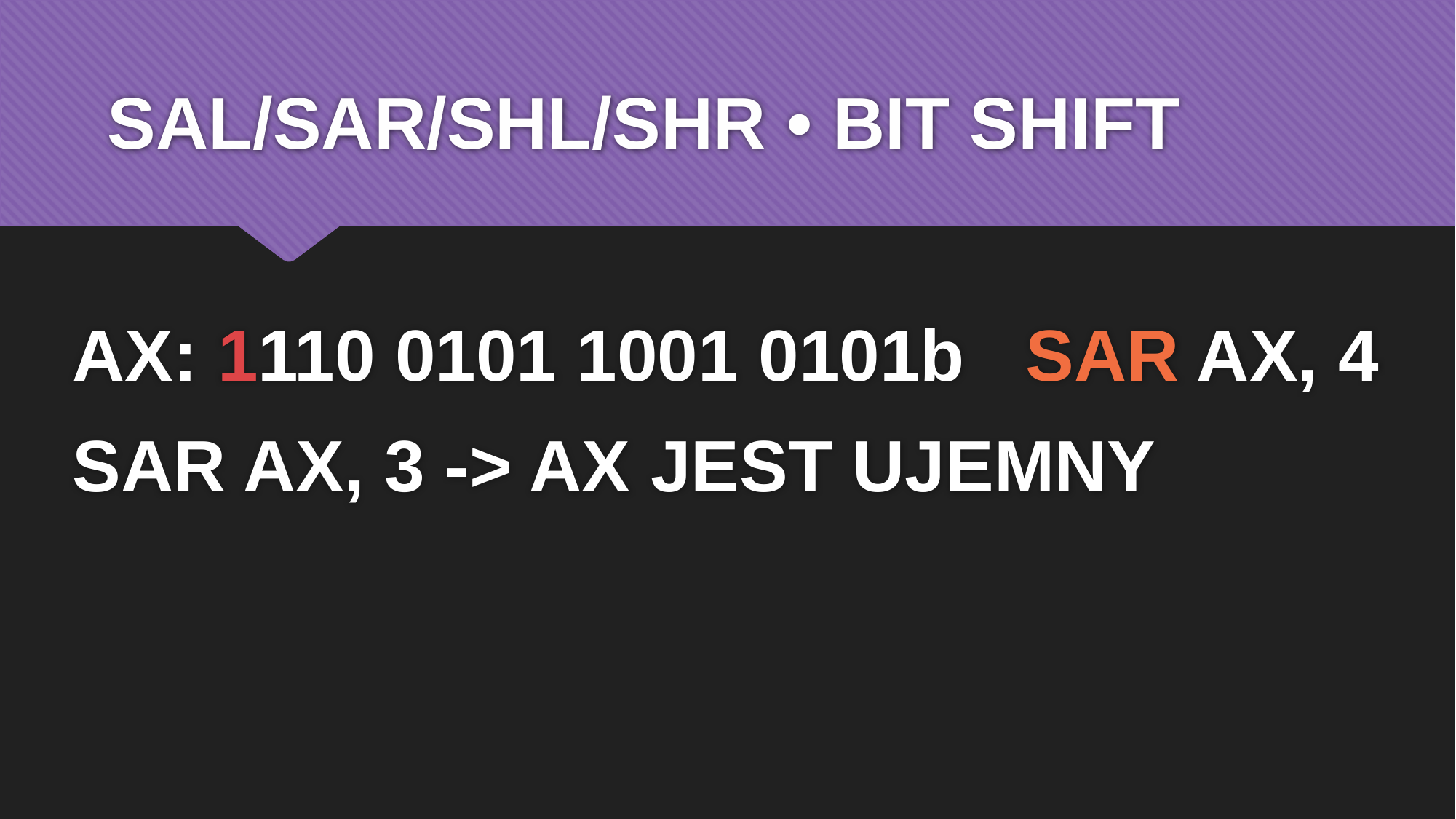

# SAL/SAR/SHL/SHR • BIT SHIFT
AX: 1110 0101 1001 0101b   SAR AX, 4
SAR AX, 3 -> AX JEST UJEMNY